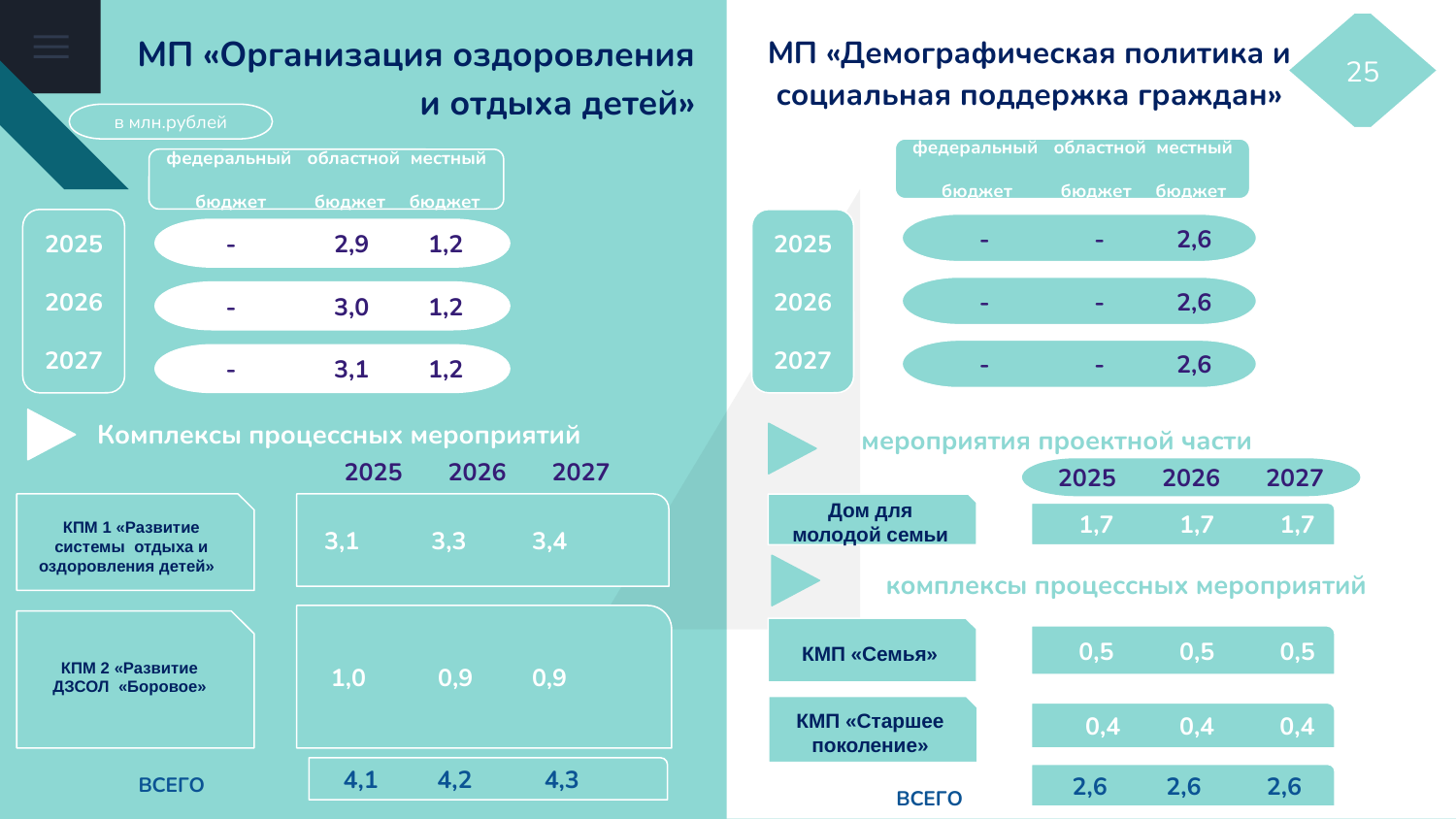

МП «Организация оздоровления и отдыха детей»
МП «Демографическая политика и социальная поддержка граждан»
25
в млн.рублей
федеральный   областной  местный
      бюджет          бюджет     бюджет
федеральный   областной  местный
      бюджет          бюджет     бюджет

2025

2026

2027
2025

2026

2027
       -                -           2,6
      -               2,9         1,2
       -                -           2,6
      -               3,0         1,2
       -                -           2,6
      -               3,1         1,2
Комплексы процессных мероприятий
мероприятия проектной части

       2025       2026       2027
2025       2026       2027
  3,1           3,3          3,4
КПМ 1 «Развитие системы  отдыха и оздоровления детей»
Дом для молодой семьи
     1,7          1,7          1,7
комплексы процессных мероприятий

   1,0           0,9         0,9
КПМ 2 «Развитие ДЗСОЛ  «Боровое»

КМП «Семья»
     0,5          0,5          0,5
КМП «Старшее поколение»
      0,4         0,4          0,4
ВСЕГО
   4,1         4,2           4,3
    2,6         2,6          2,6
ВСЕГО